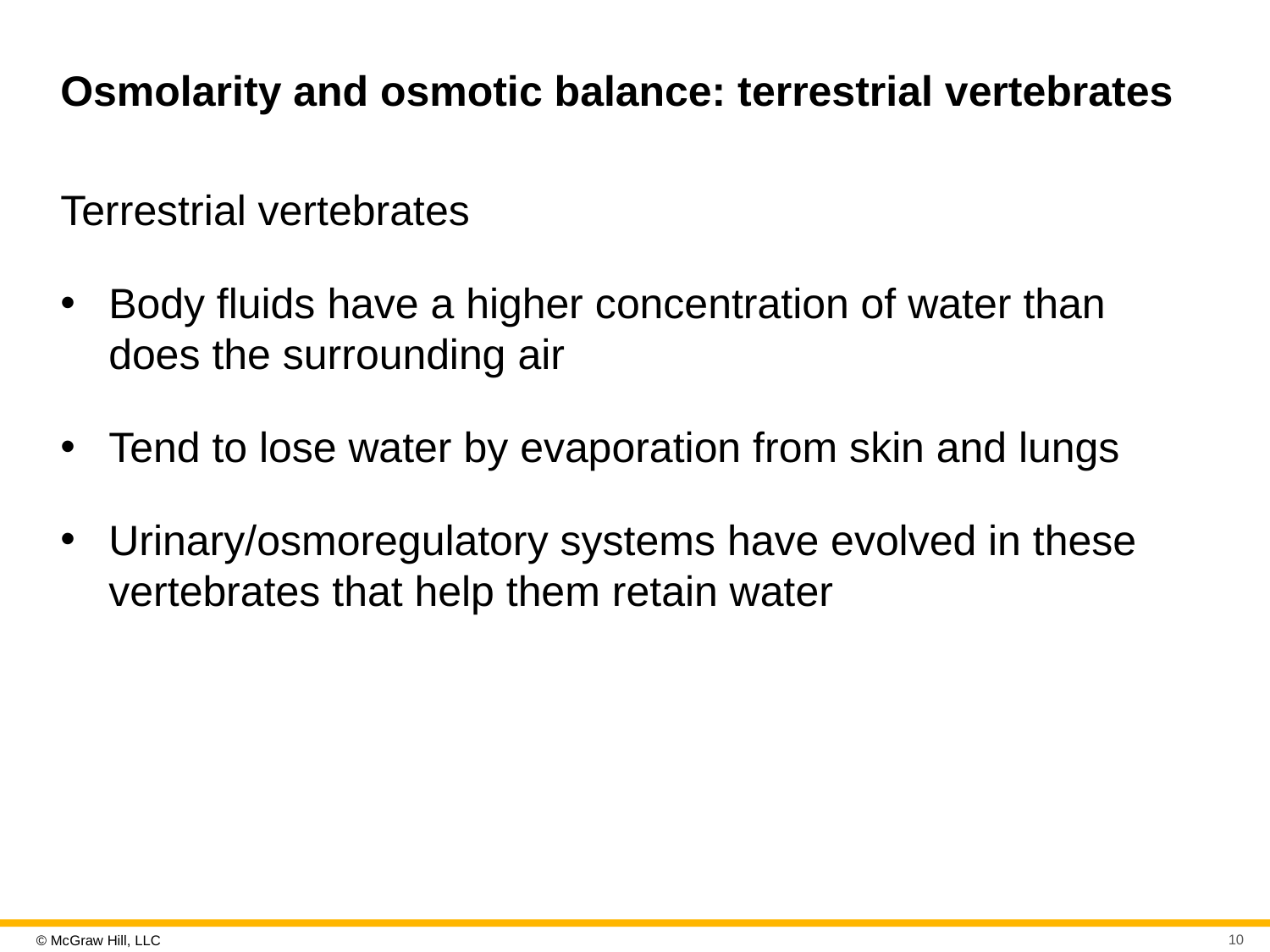

# Osmolarity and osmotic balance: terrestrial vertebrates
Terrestrial vertebrates
Body fluids have a higher concentration of water than does the surrounding air
Tend to lose water by evaporation from skin and lungs
Urinary/osmoregulatory systems have evolved in these vertebrates that help them retain water
10